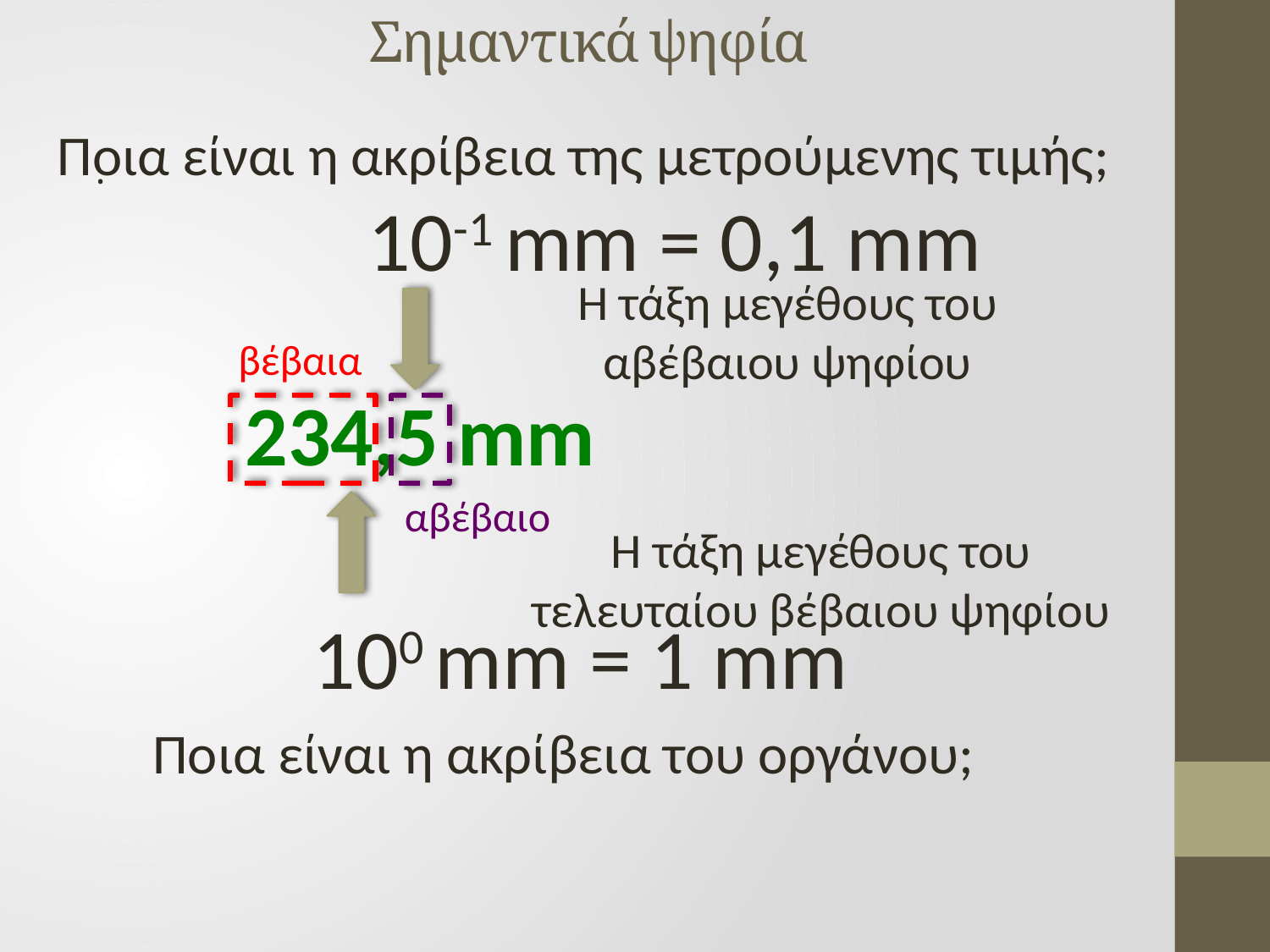

Σημαντικά ψηφία

.

Ποια είναι η ακρίβεια της μετρούμενης τιμής;
10-1 mm = 0,1 mm

Η τάξη μεγέθους του
αβέβαιου ψηφίου
βέβαια

αβέβαιο
234,5 mm

100 mm = 1 mm
Ποια είναι η ακρίβεια του οργάνου;
Η τάξη μεγέθους του
τελευταίου βέβαιου ψηφίου